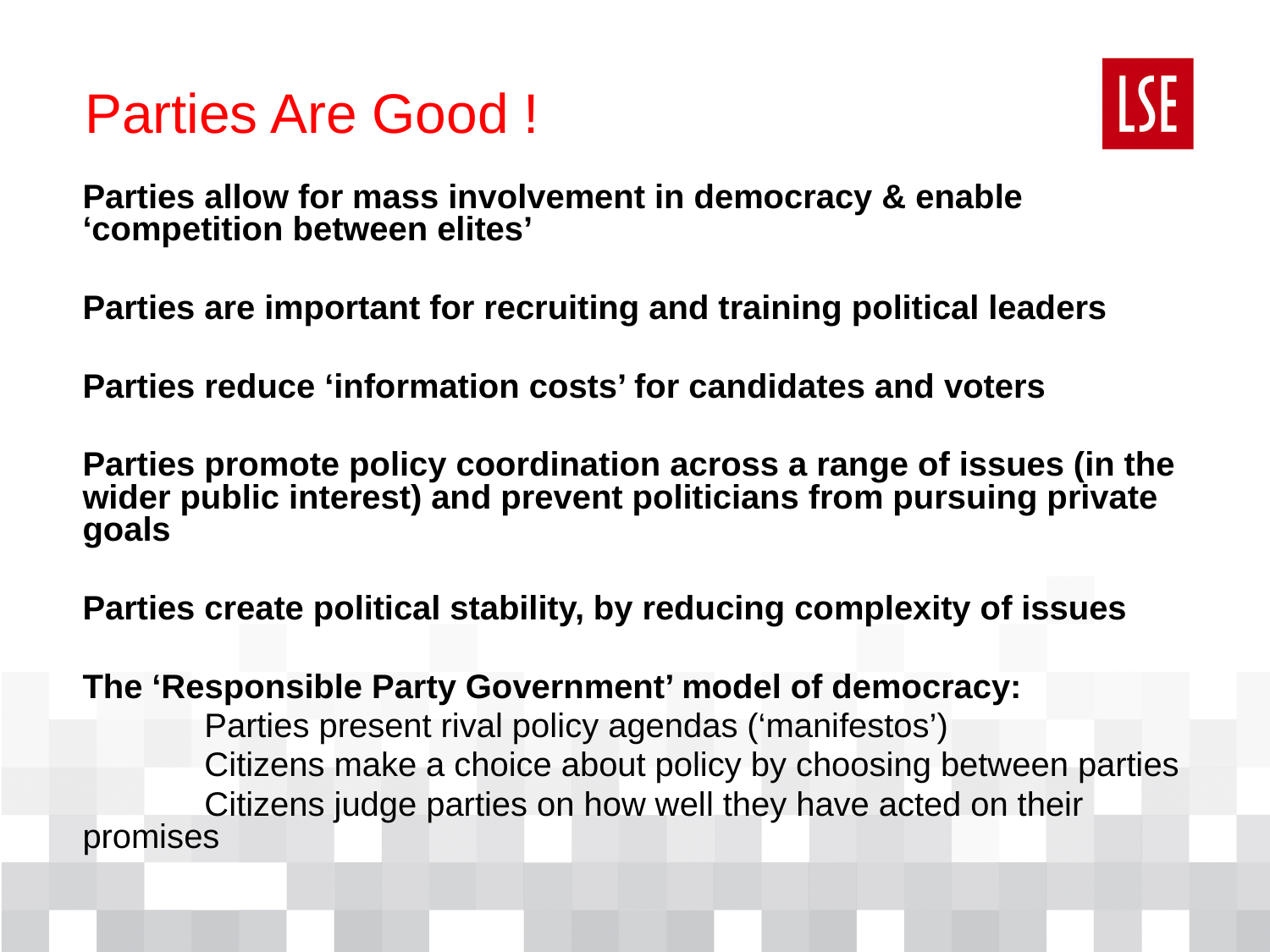

# Parties Are Good !
Parties allow for mass involvement in democracy & enable ‘competition between elites’

Parties are important for recruiting and training political leaders

Parties reduce ‘information costs’ for candidates and voters

Parties promote policy coordination across a range of issues (in the wider public interest) and prevent politicians from pursuing private goals

Parties create political stability, by reducing complexity of issues

The ‘Responsible Party Government’ model of democracy:
	Parties present rival policy agendas (‘manifestos’)
	Citizens make a choice about policy by choosing between parties
	Citizens judge parties on how well they have acted on their promises